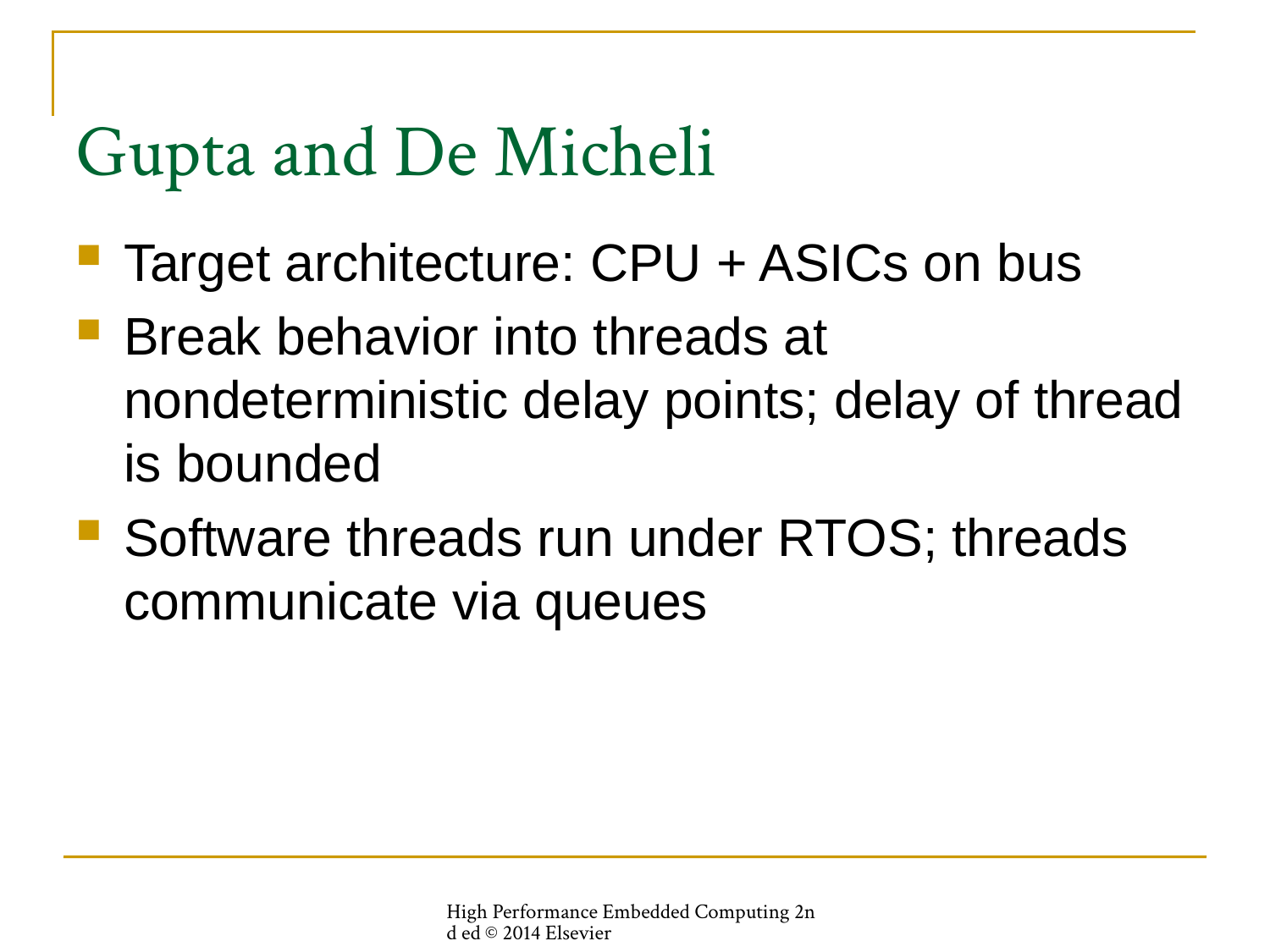

# Gupta and De Micheli
Target architecture: CPU + ASICs on bus
Break behavior into threads at nondeterministic delay points; delay of thread is bounded
Software threads run under RTOS; threads communicate via queues
High Performance Embedded Computing 2nd ed © 2014 Elsevier